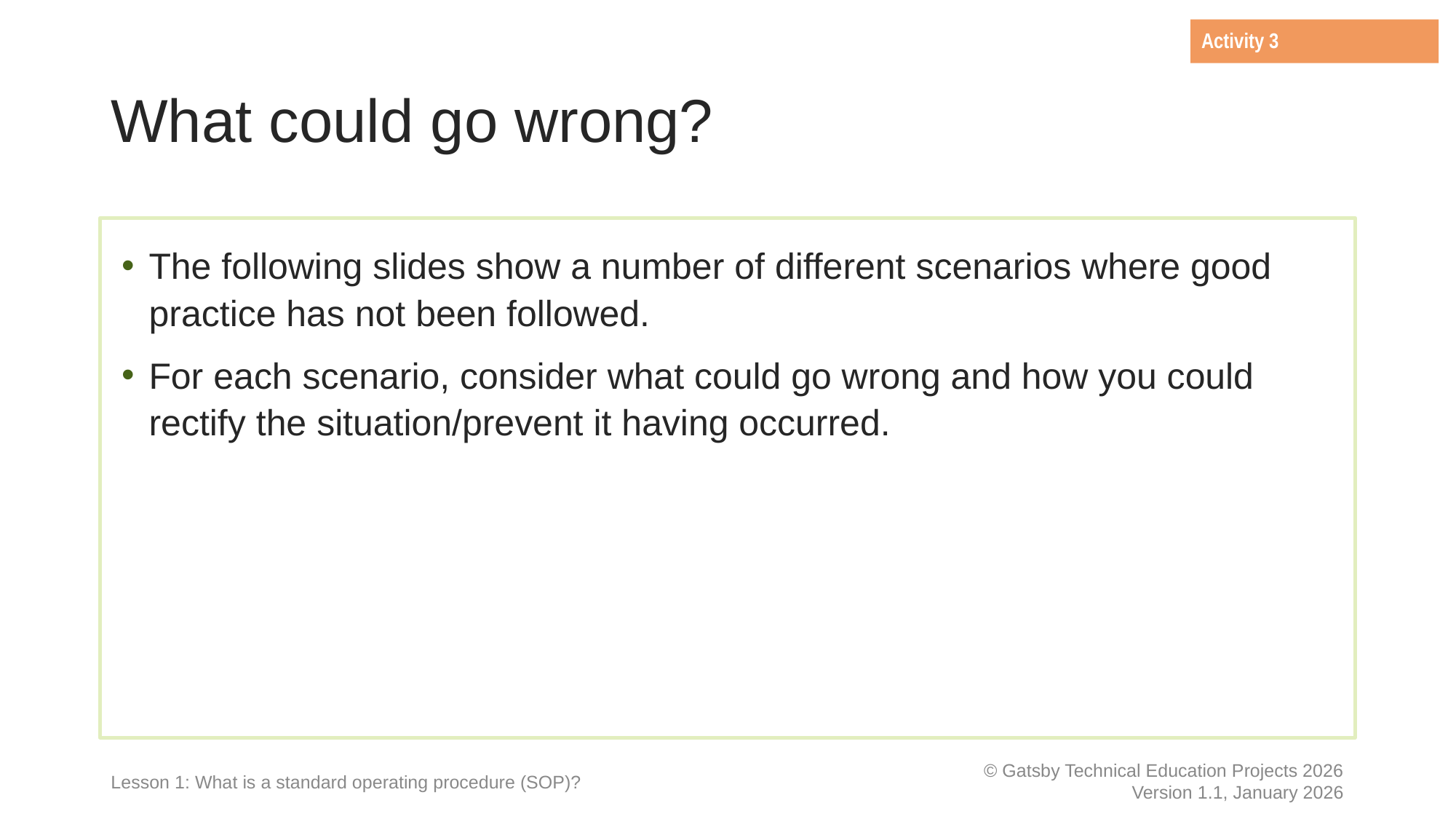

Activity 3
# What could go wrong?
The following slides show a number of different scenarios where good practice has not been followed.
For each scenario, consider what could go wrong and how you could rectify the situation/prevent it having occurred.
Lesson 1: What is a standard operating procedure (SOP)?